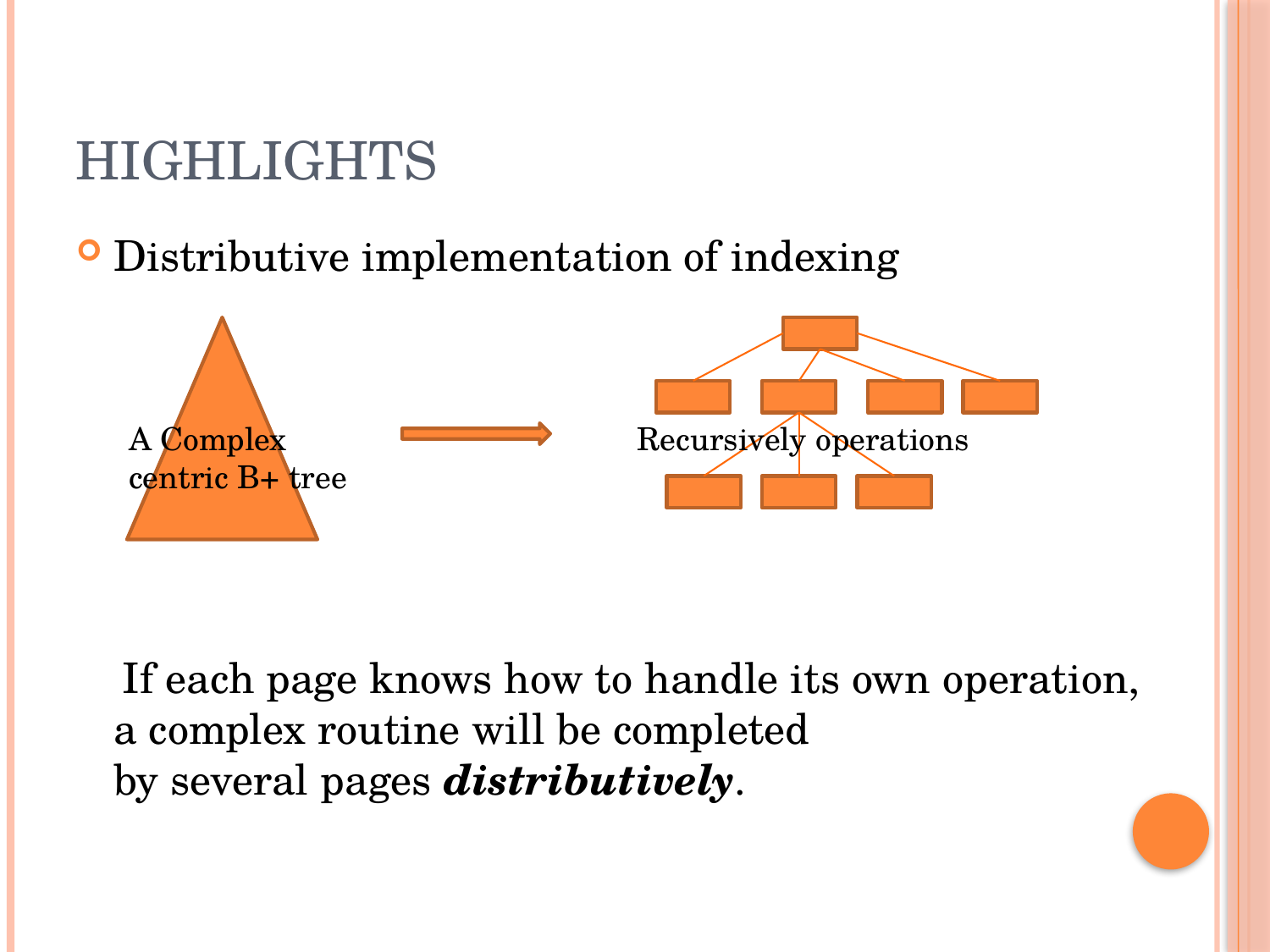

# Highlights
Distributive implementation of indexing

A Complex centric B+ tree
Recursively operations

 If each page knows how to handle its own operation,
a complex routine will be completed
by several pages distributively.